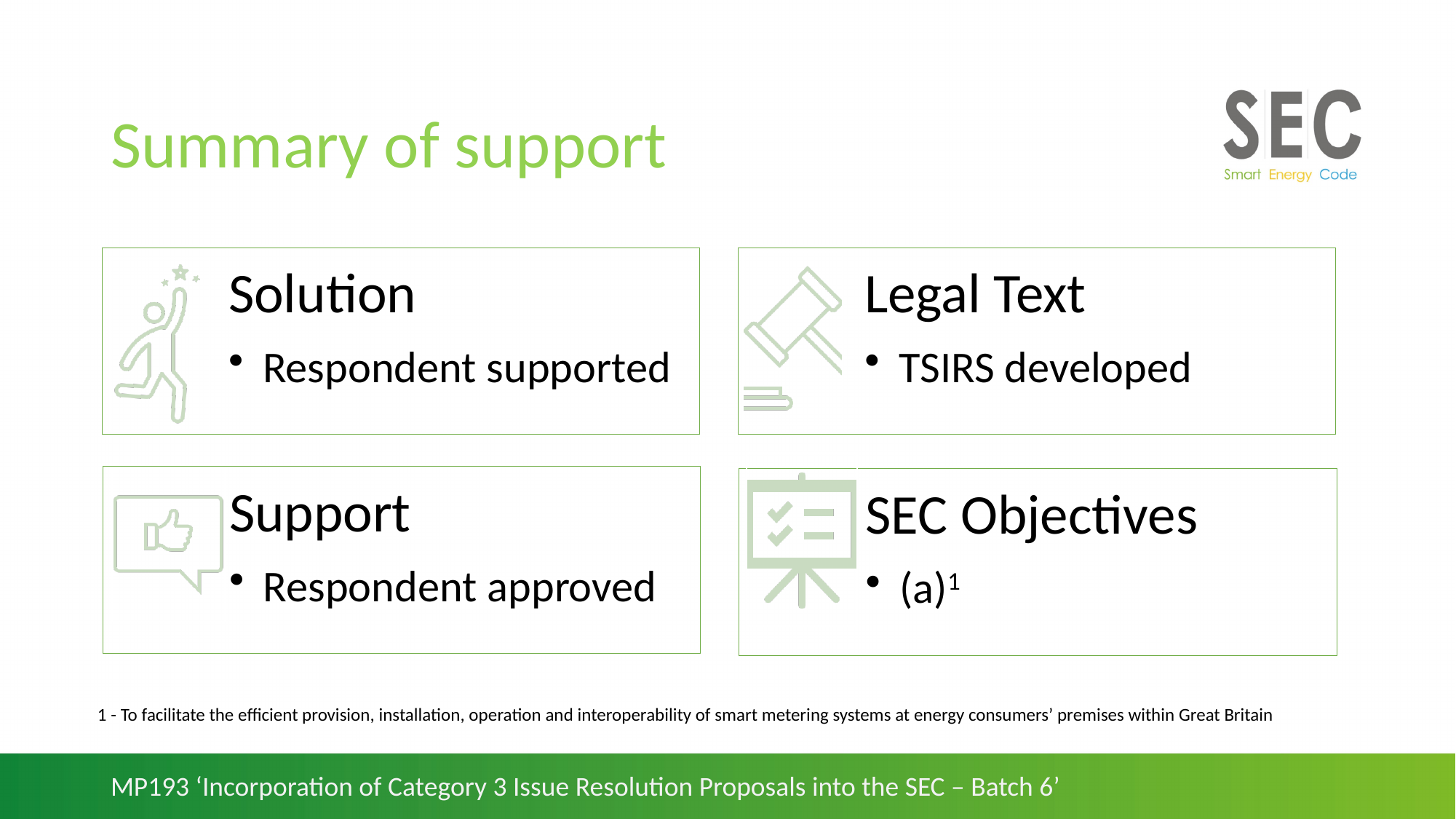

# Summary of support
Solution
Respondent supported
Legal Text
TSIRS developed
Support
Respondent approved
SEC Objectives
(a)1
1 - To facilitate the efficient provision, installation, operation and interoperability of smart metering systems at energy consumers’ premises within Great Britain
MP193 ‘Incorporation of Category 3 Issue Resolution Proposals into the SEC – Batch 6’